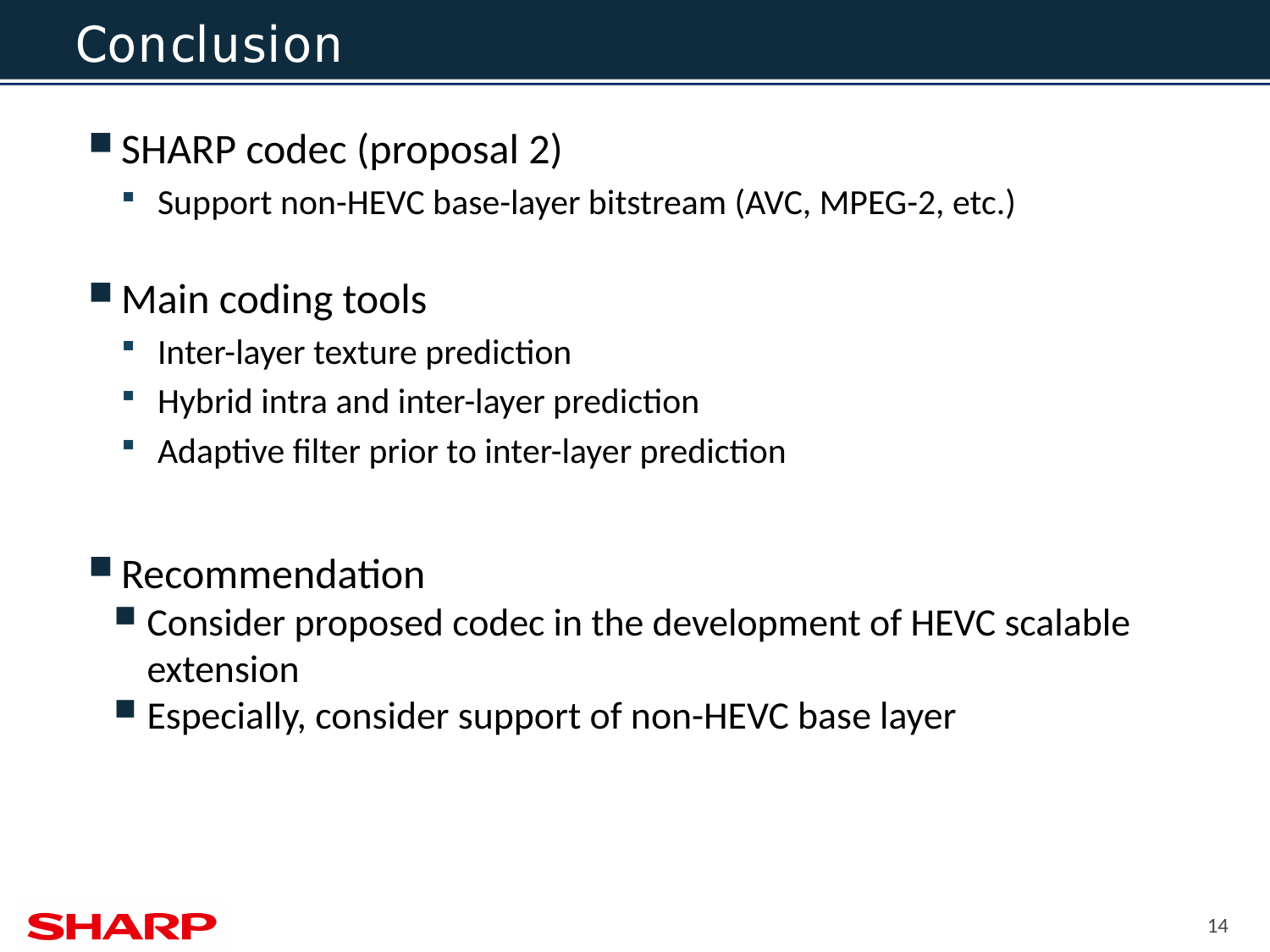

# Conclusion
SHARP codec (proposal 2)
Support non-HEVC base-layer bitstream (AVC, MPEG-2, etc.)

Main coding tools
Inter-layer texture prediction
Hybrid intra and inter-layer prediction
Adaptive filter prior to inter-layer prediction

Recommendation
Consider proposed codec in the development of HEVC scalable extension
Especially, consider support of non-HEVC base layer
14